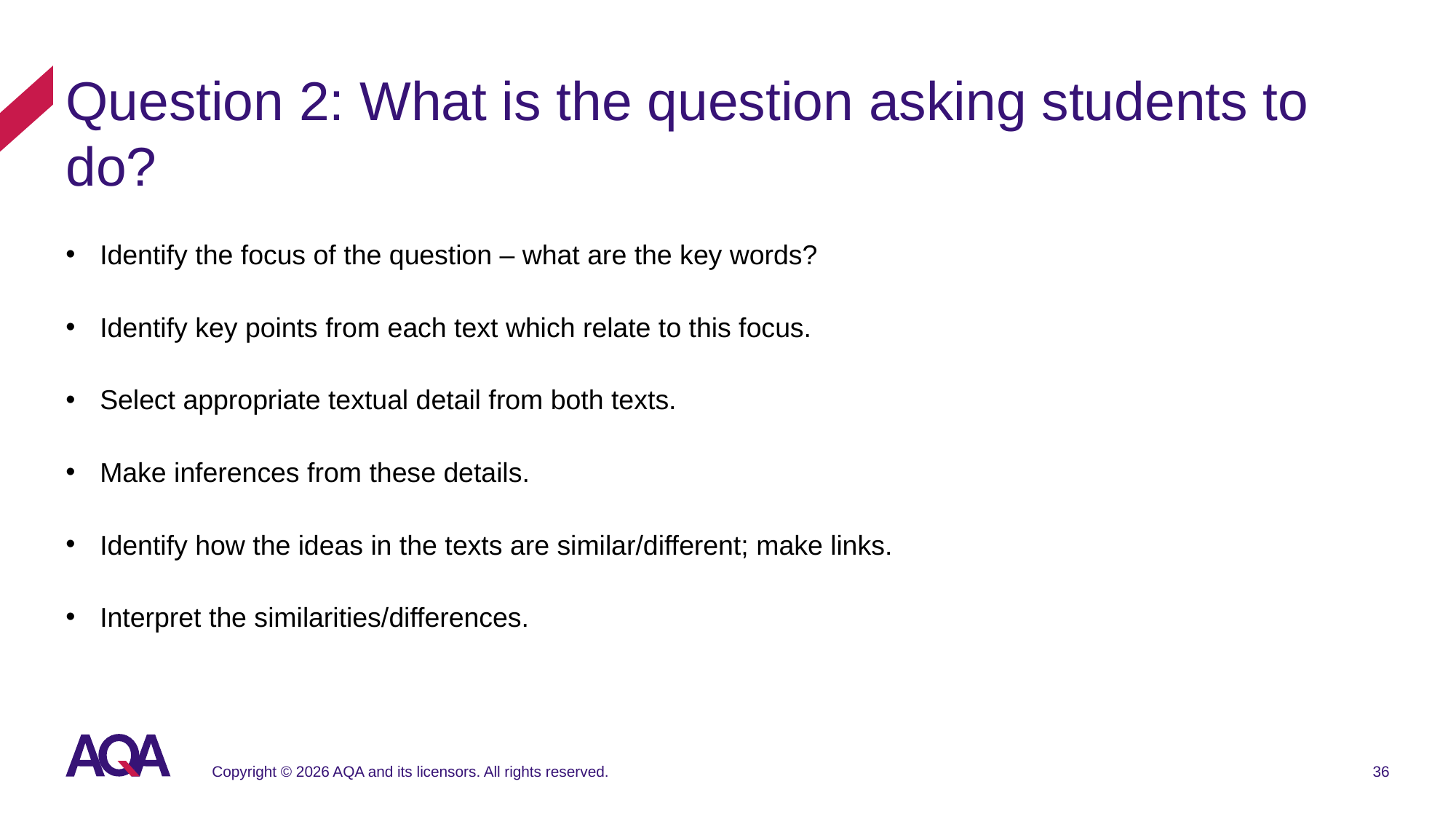

# Question 2: What is the question asking students to do?
Identify the focus of the question – what are the key words?
Identify key points from each text which relate to this focus.
Select appropriate textual detail from both texts.
Make inferences from these details.
Identify how the ideas in the texts are similar/different; make links.
Interpret the similarities/differences.

Copyright © 2026 AQA and its licensors. All rights reserved.
36